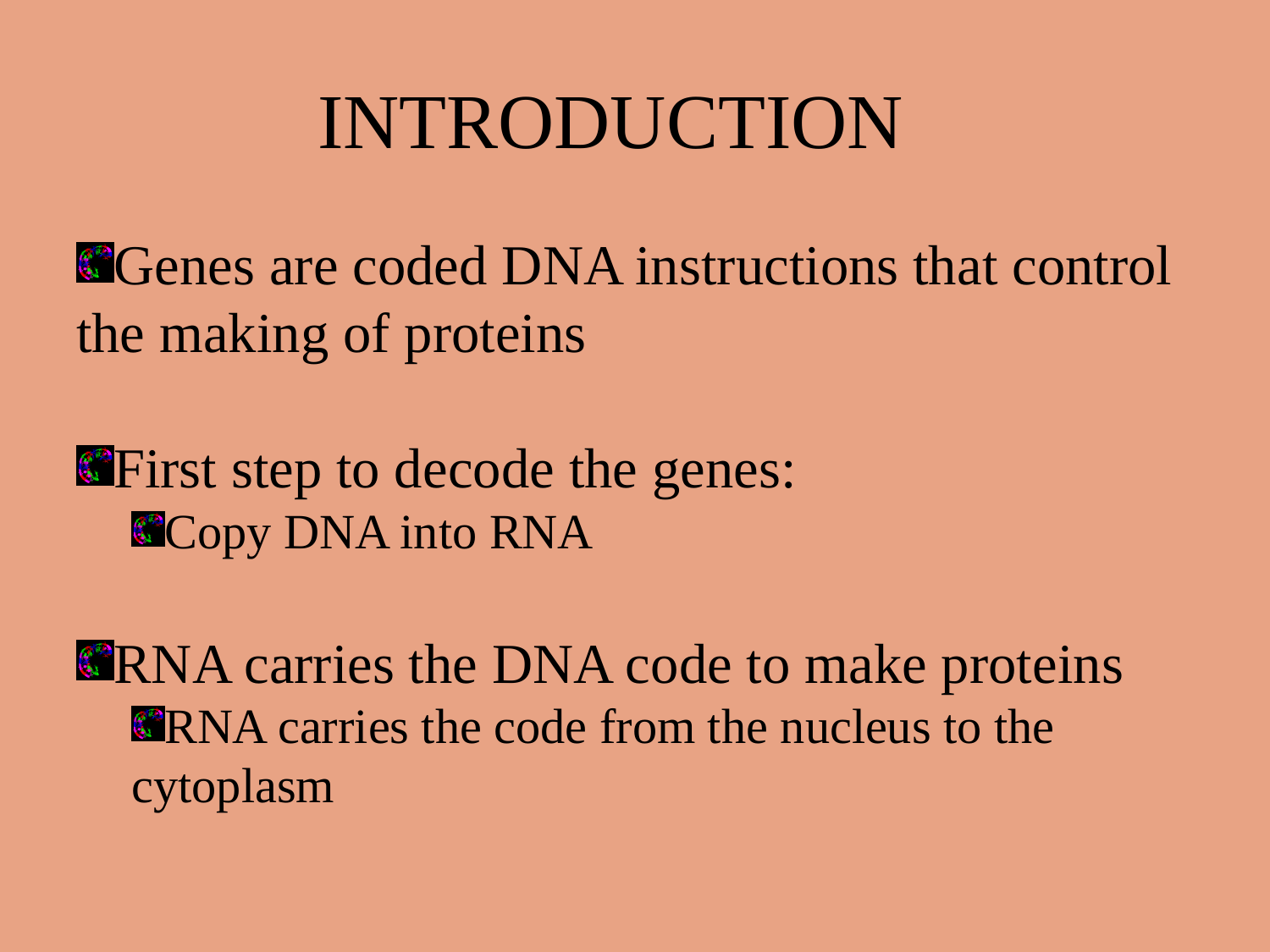

# INTRODUCTION
Genes are coded DNA instructions that control the making of proteins

First step to decode the genes:
Copy DNA into RNA

RNA carries the DNA code to make proteins
RNA carries the code from the nucleus to the cytoplasm